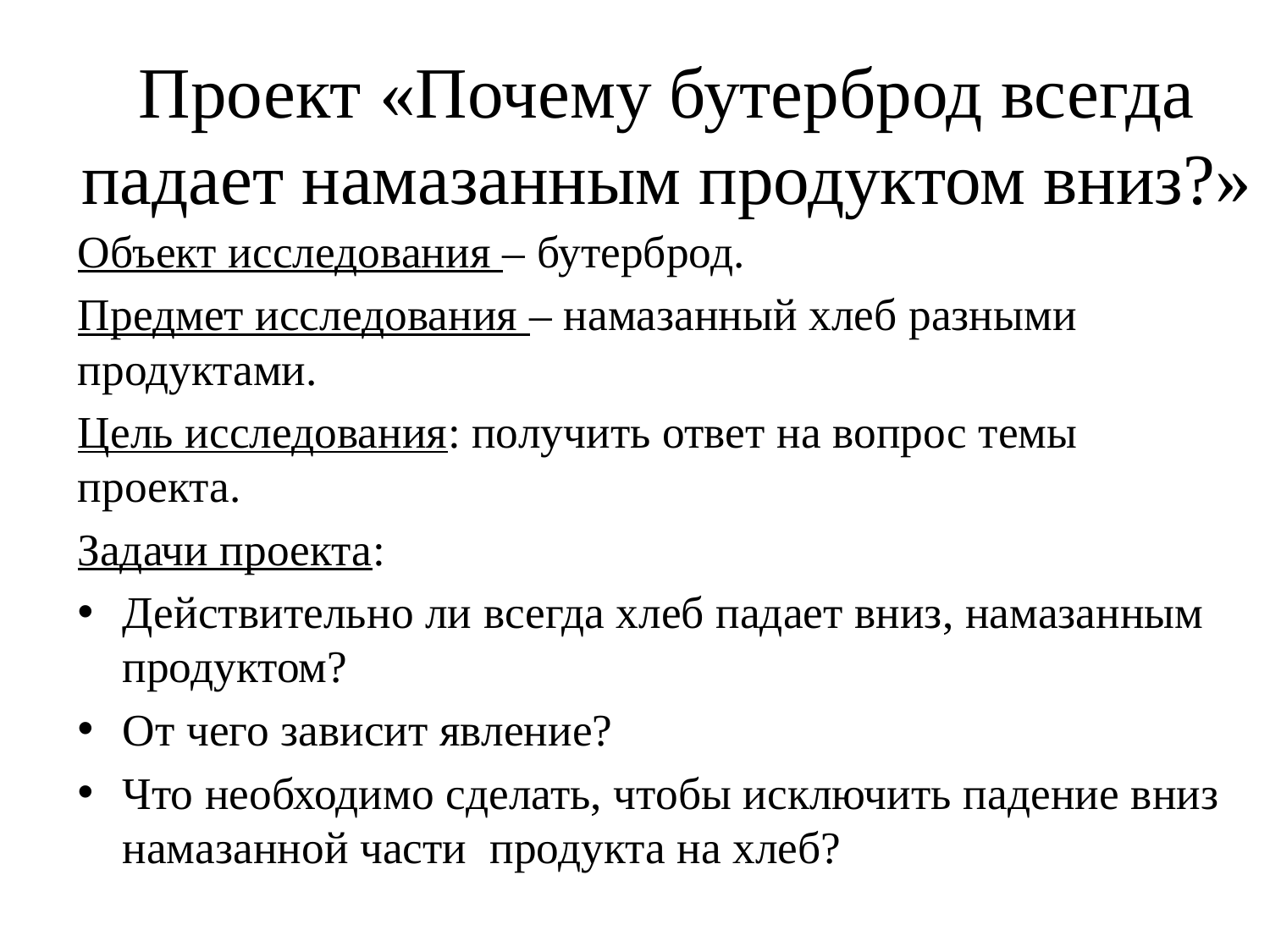

# Проект «Почему бутерброд всегда падает намазанным продуктом вниз?»
Объект исследования – бутерброд.
Предмет исследования – намазанный хлеб разными продуктами.
Цель исследования: получить ответ на вопрос темы проекта.
Задачи проекта:
Действительно ли всегда хлеб падает вниз, намазанным продуктом?
От чего зависит явление?
Что необходимо сделать, чтобы исключить падение вниз намазанной части  продукта на хлеб?